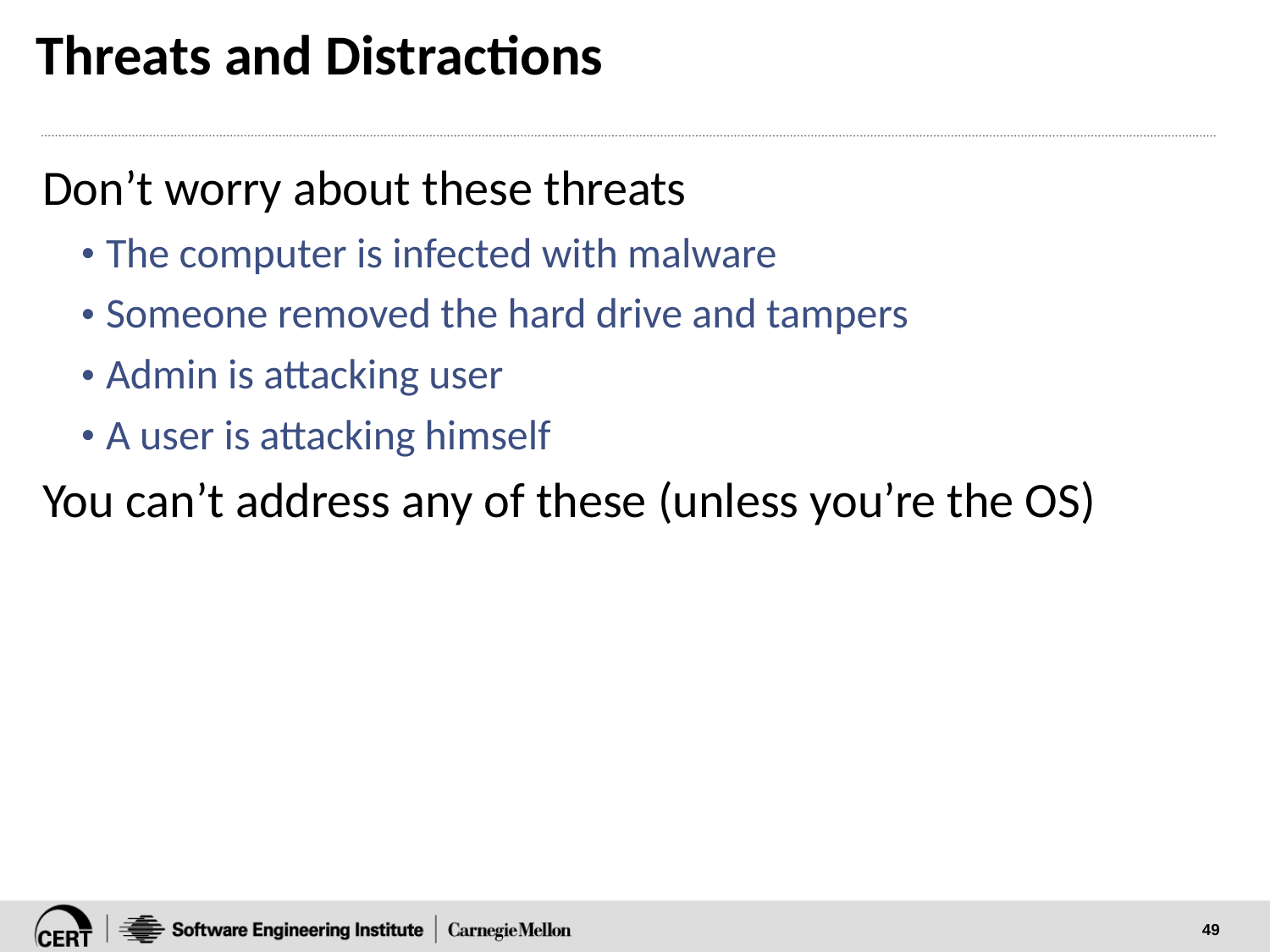

# Threats and Distractions
Don’t worry about these threats
The computer is infected with malware
Someone removed the hard drive and tampers
Admin is attacking user
A user is attacking himself
You can’t address any of these (unless you’re the OS)